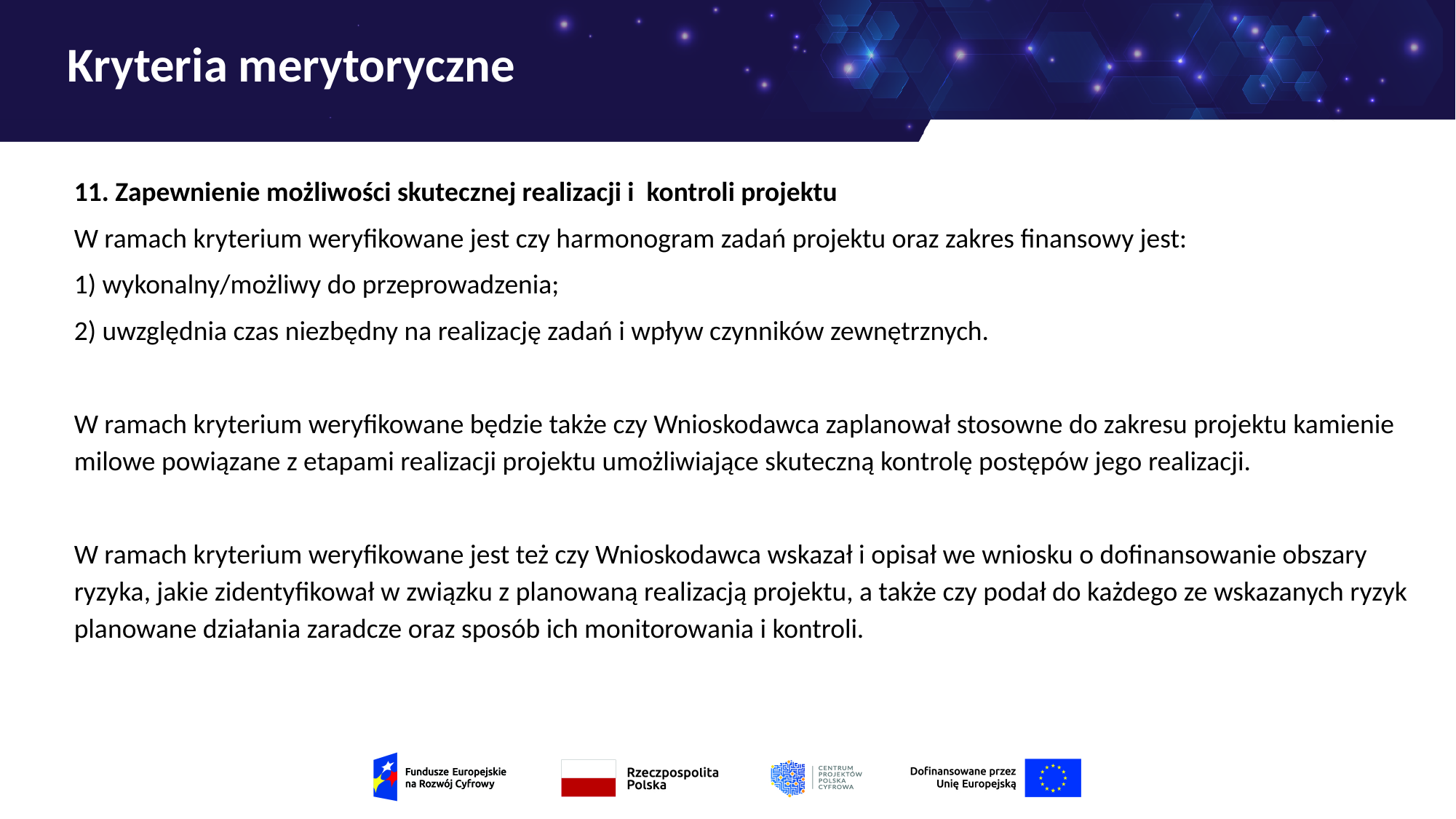

# Kryteria merytoryczne
11. Zapewnienie możliwości skutecznej realizacji i  kontroli projektu
W ramach kryterium weryfikowane jest czy harmonogram zadań projektu oraz zakres finansowy jest:
1) wykonalny/możliwy do przeprowadzenia;
2) uwzględnia czas niezbędny na realizację zadań i wpływ czynników zewnętrznych.

W ramach kryterium weryfikowane będzie także czy Wnioskodawca zaplanował stosowne do zakresu projektu kamienie milowe powiązane z etapami realizacji projektu umożliwiające skuteczną kontrolę postępów jego realizacji.

W ramach kryterium weryfikowane jest też czy Wnioskodawca wskazał i opisał we wniosku o dofinansowanie obszary ryzyka, jakie zidentyfikował w związku z planowaną realizacją projektu, a także czy podał do każdego ze wskazanych ryzyk planowane działania zaradcze oraz sposób ich monitorowania i kontroli.